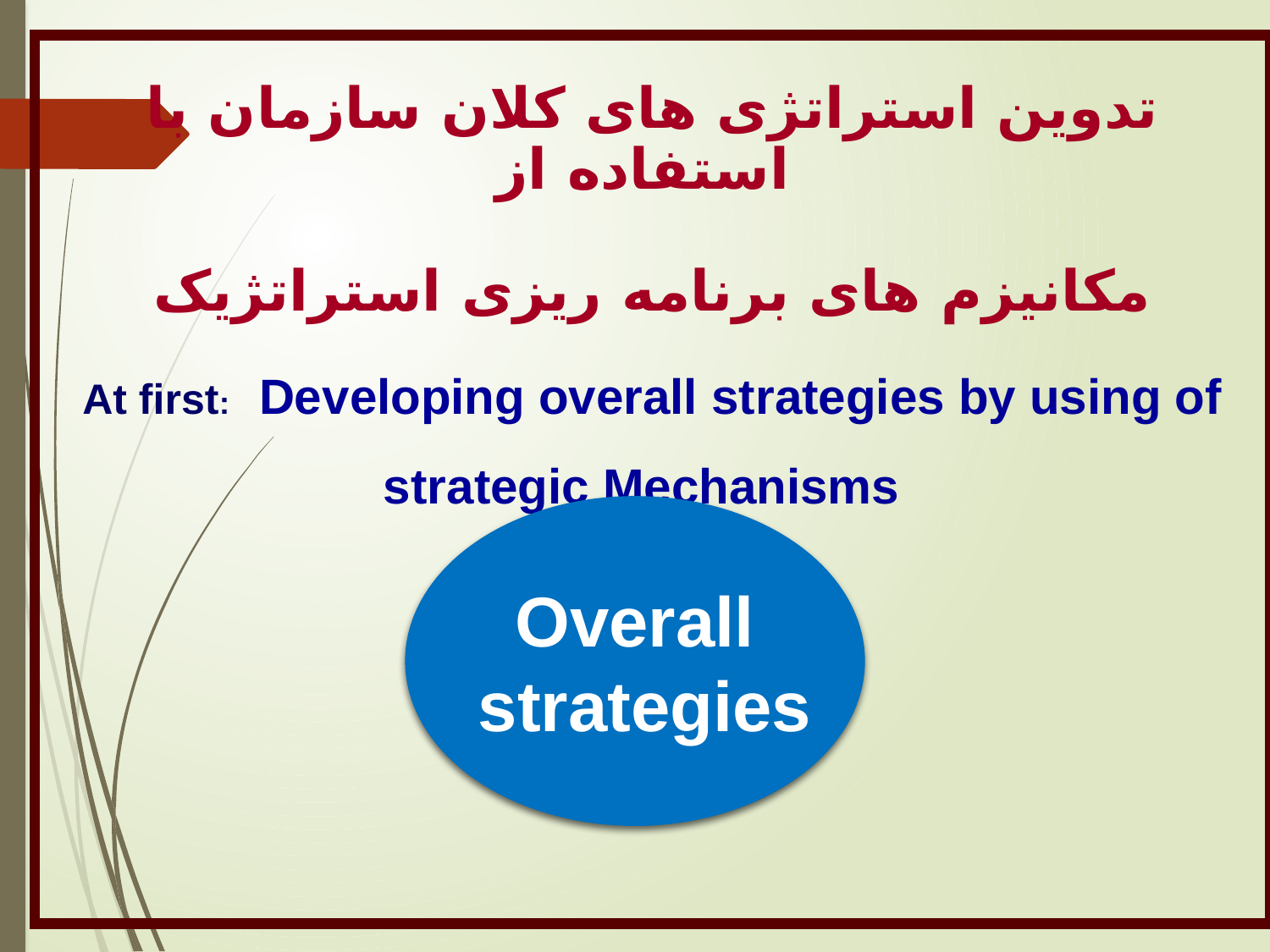

تدوین استراتژی های کلان سازمان با استفاده از
مکانیزم های برنامه ریزی استراتژیک
At first: Developing overall strategies by using of strategic Mechanisms

Overall
 strategies